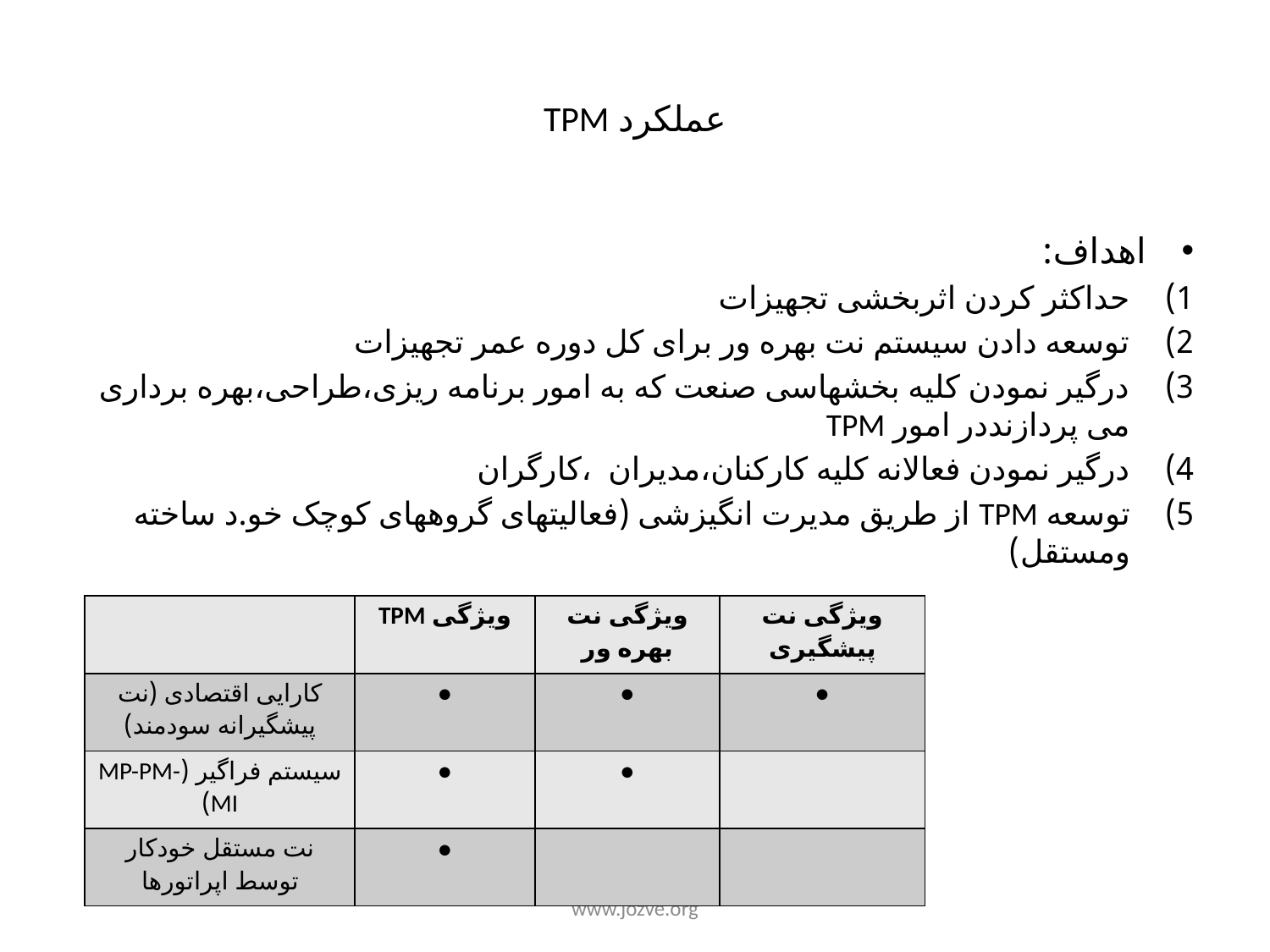

# عملکرد TPM
اهداف:
حداکثر کردن اثربخشی تجهیزات
توسعه دادن سیستم نت بهره ور برای کل دوره عمر تجهیزات
درگیر نمودن کلیه بخشهاسی صنعت که به امور برنامه ریزی،طراحی،بهره برداری می پردازنددر امور TPM
درگیر نمودن فعالانه کلیه کارکنان،مدیران  ،کارگران
توسعه TPM از طریق مدیرت انگیزشی (فعالیتهای گروههای کوچک خو.د ساخته ومستقل)

|  | ویژگی TPM | ویژگی نت بهره ور | ویژگی نت پیشگیری |
| --- | --- | --- | --- |
| کارایی اقتصادی (نت پیشگیرانه سودمند) | ● | ● | ● |
| سیستم فراگیر (MP-PM-MI) | ● | ● |  |
| نت مستقل خودکار توسط اپراتورها | ● |  |  |
www.jozve.org